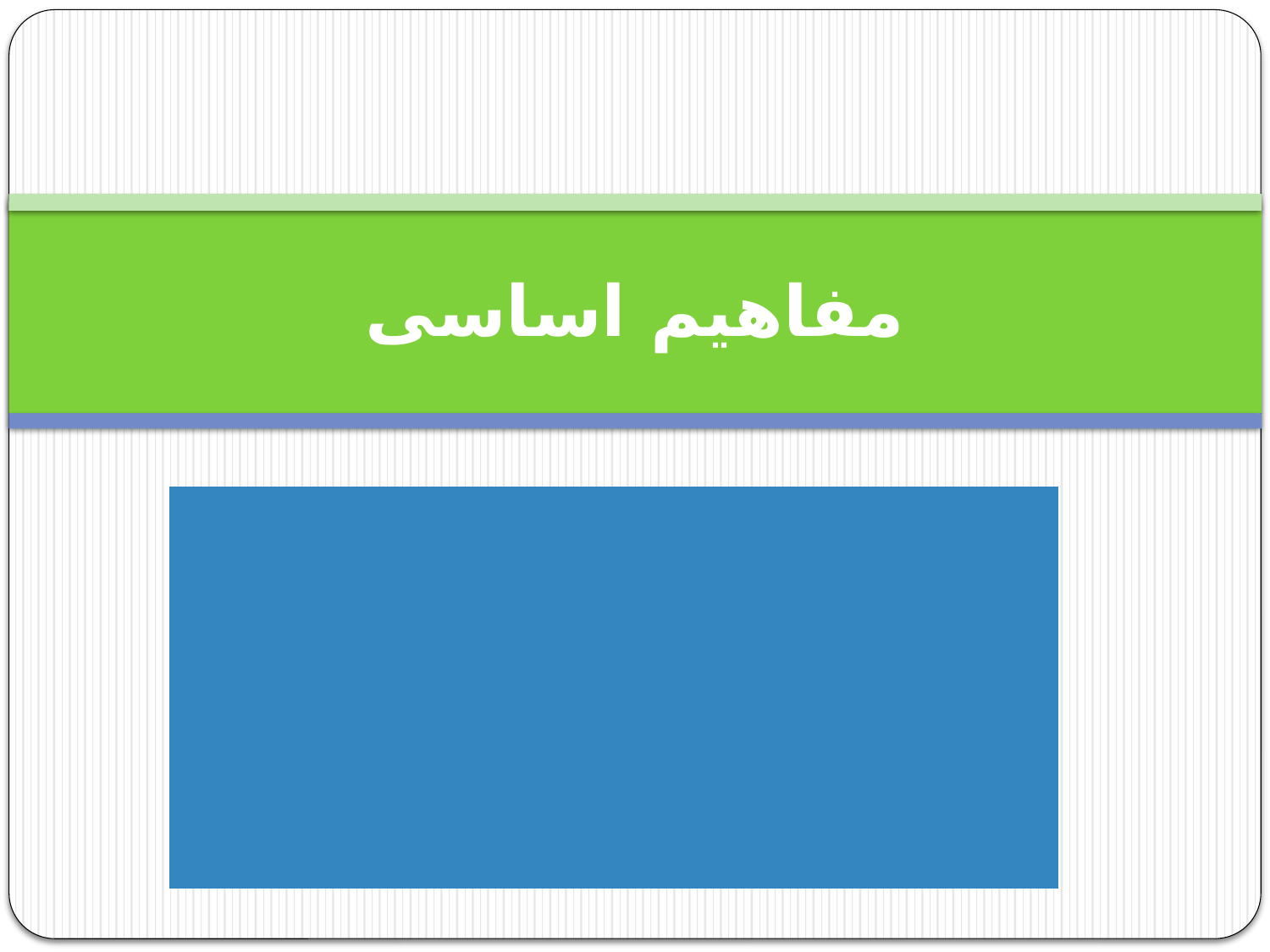

# مفاهیم اساسی

مفاهیم اساسی مجموعه ای از گزاره های انتزاعی مبنایی در یک قلمرو علمی است که دامنه معنایی آن علم را مشخص می کند.